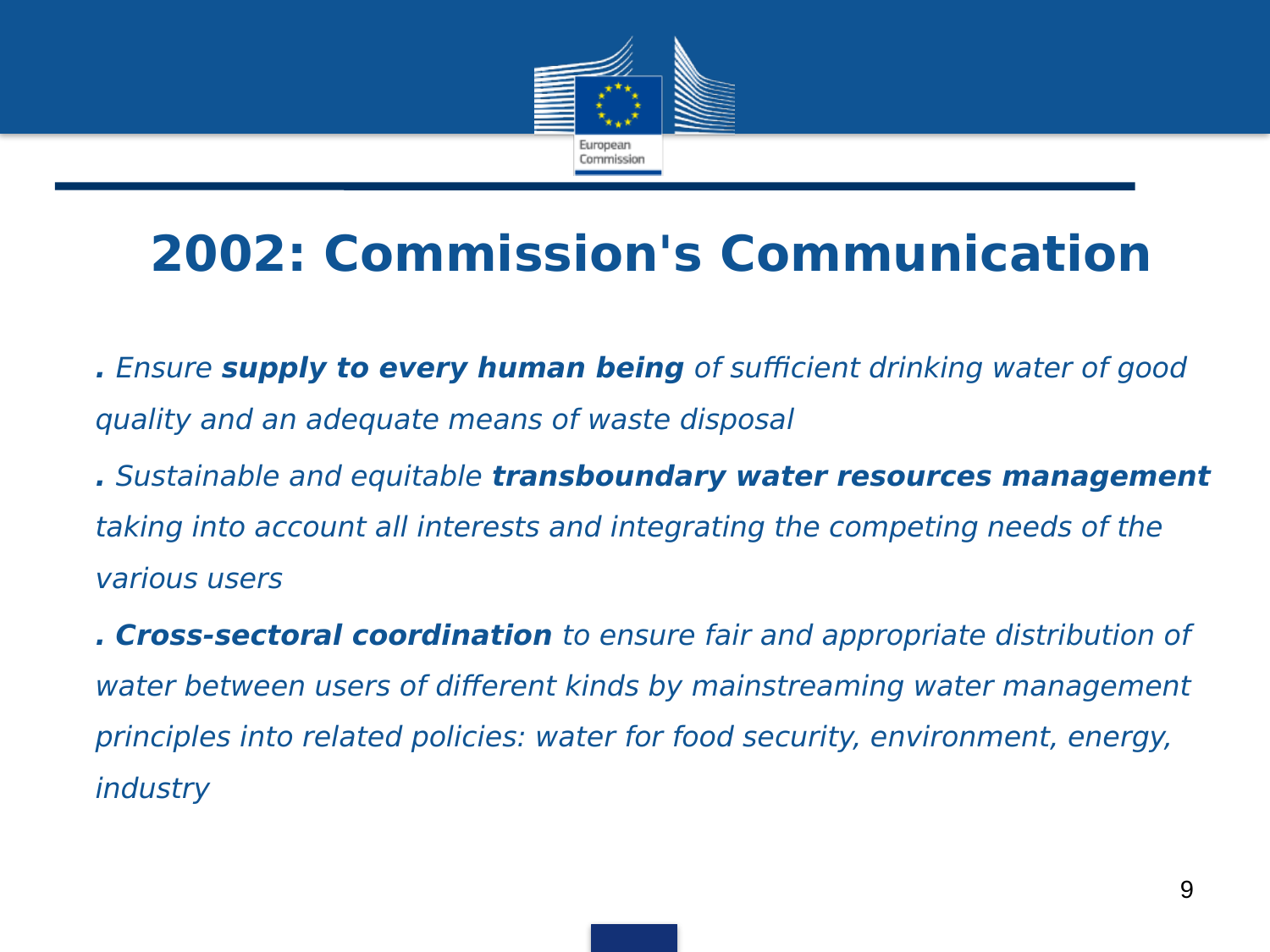

# 2002: Commission's Communication

. Ensure supply to every human being of sufficient drinking water of good quality and an adequate means of waste disposal
. Sustainable and equitable transboundary water resources management taking into account all interests and integrating the competing needs of the various users
. Cross-sectoral coordination to ensure fair and appropriate distribution of water between users of different kinds by mainstreaming water management principles into related policies: water for food security, environment, energy, industry
9